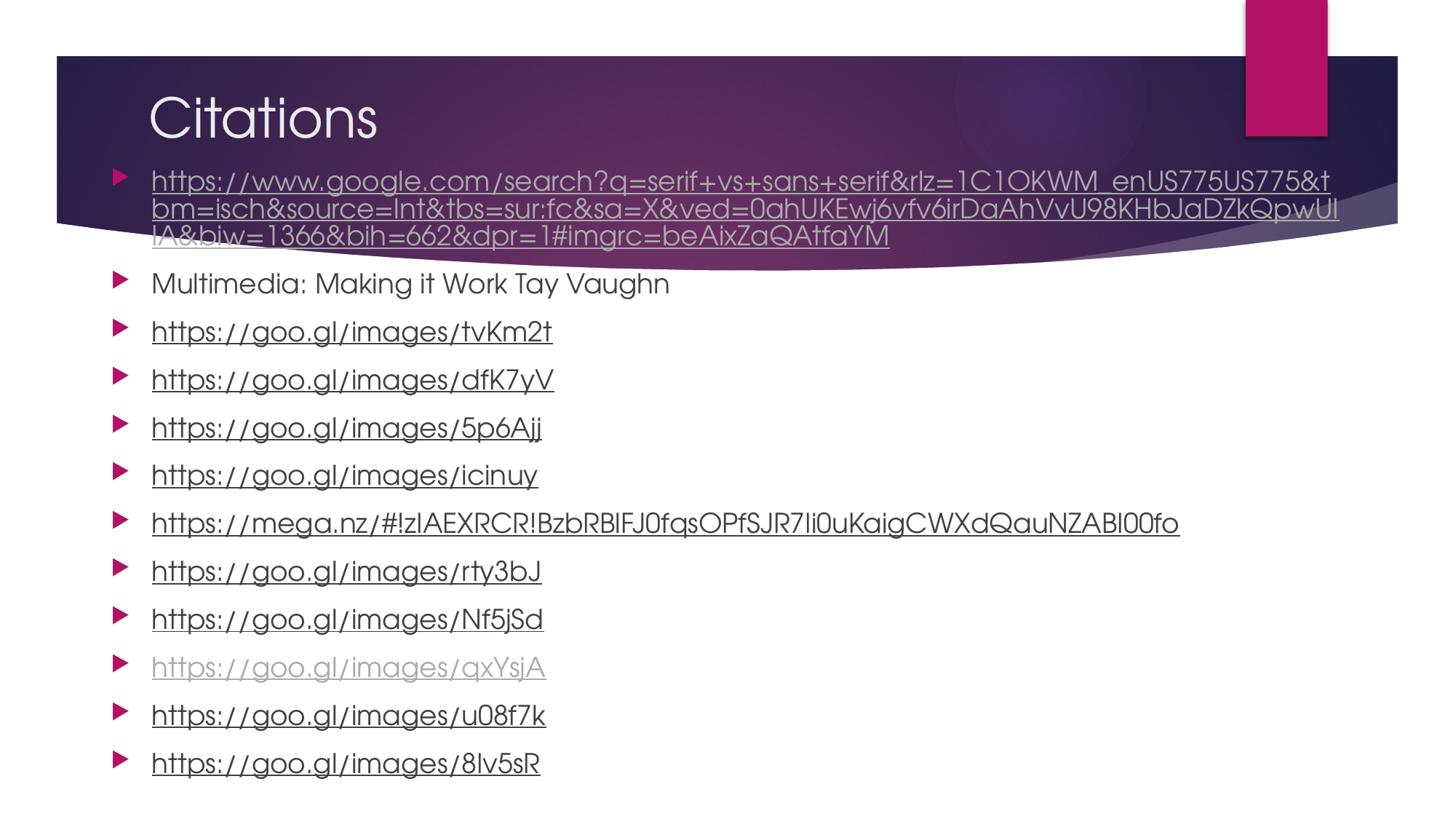

# Citations
https://www.google.com/search?q=serif+vs+sans+serif&rlz=1C1OKWM_enUS775US775&tbm=isch&source=lnt&tbs=sur:fc&sa=X&ved=0ahUKEwj6vfv6irDaAhVvU98KHbJaDZkQpwUIIA&biw=1366&bih=662&dpr=1#imgrc=beAixZaQAtfaYM
Multimedia: Making it Work Tay Vaughn
https://goo.gl/images/tvKm2t
https://goo.gl/images/dfK7yV
https://goo.gl/images/5p6Ajj
https://goo.gl/images/icinuy
https://mega.nz/#!zIAEXRCR!BzbRBlFJ0fqsOPfSJR7Ii0uKaigCWXdQauNZABI00fo
https://goo.gl/images/rty3bJ
https://goo.gl/images/Nf5jSd
https://goo.gl/images/qxYsjA
https://goo.gl/images/u08f7k
https://goo.gl/images/8Iv5sR